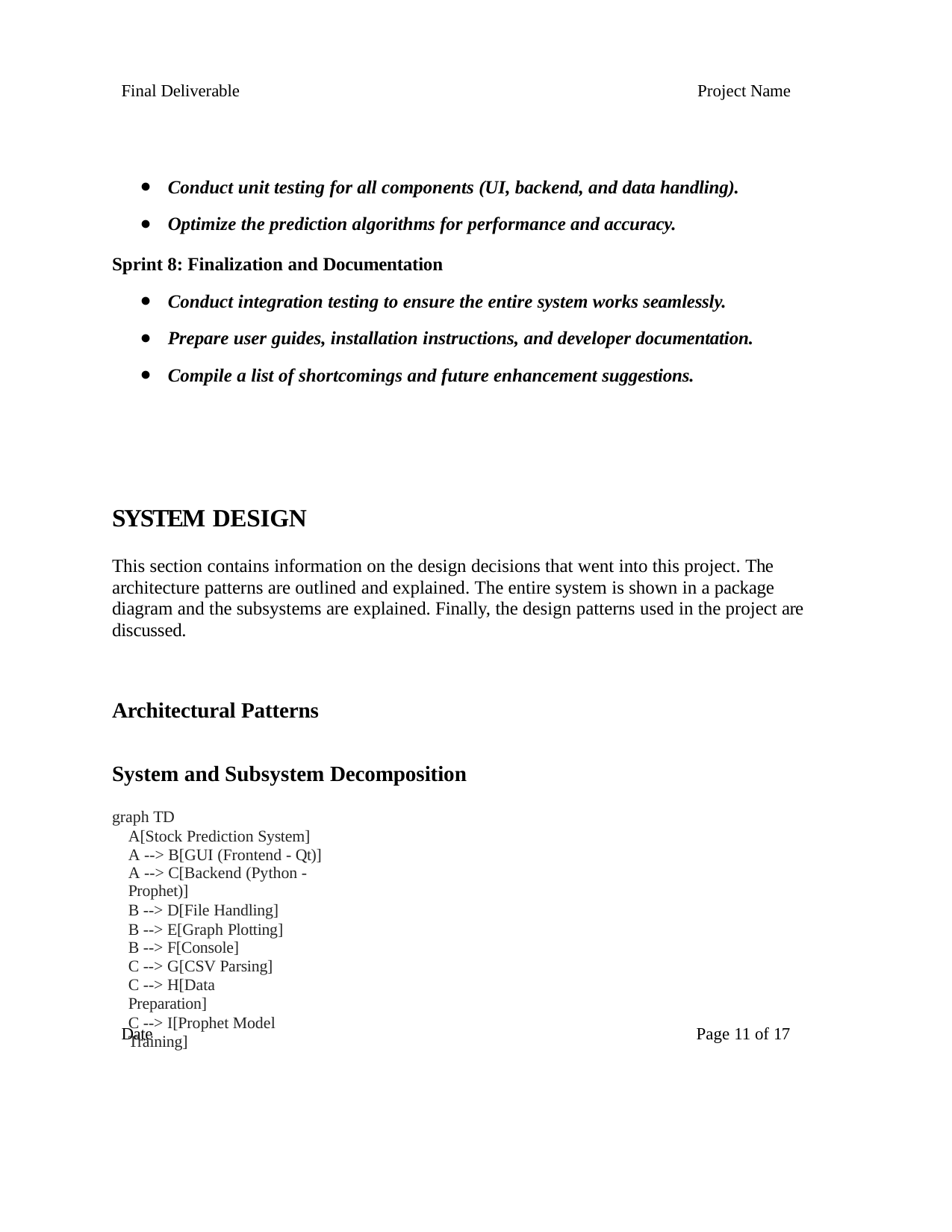

Final Deliverable
Project Name
Conduct unit testing for all components (UI, backend, and data handling).
Optimize the prediction algorithms for performance and accuracy.
Sprint 8: Finalization and Documentation
Conduct integration testing to ensure the entire system works seamlessly.
Prepare user guides, installation instructions, and developer documentation.
Compile a list of shortcomings and future enhancement suggestions.
System Design

This section contains information on the design decisions that went into this project. The architecture patterns are outlined and explained. The entire system is shown in a package
diagram and the subsystems are explained. Finally, the design patterns used in the project are discussed.
Architectural Patterns

System and Subsystem Decomposition
graph TD
A[Stock Prediction System] A --> B[GUI (Frontend - Qt)]
A --> C[Backend (Python - Prophet)]
B --> D[File Handling] B --> E[Graph Plotting]
B --> F[Console]
C --> G[CSV Parsing]
C --> H[Data Preparation]
C --> I[Prophet Model Training]
Date
Page 11 of 17